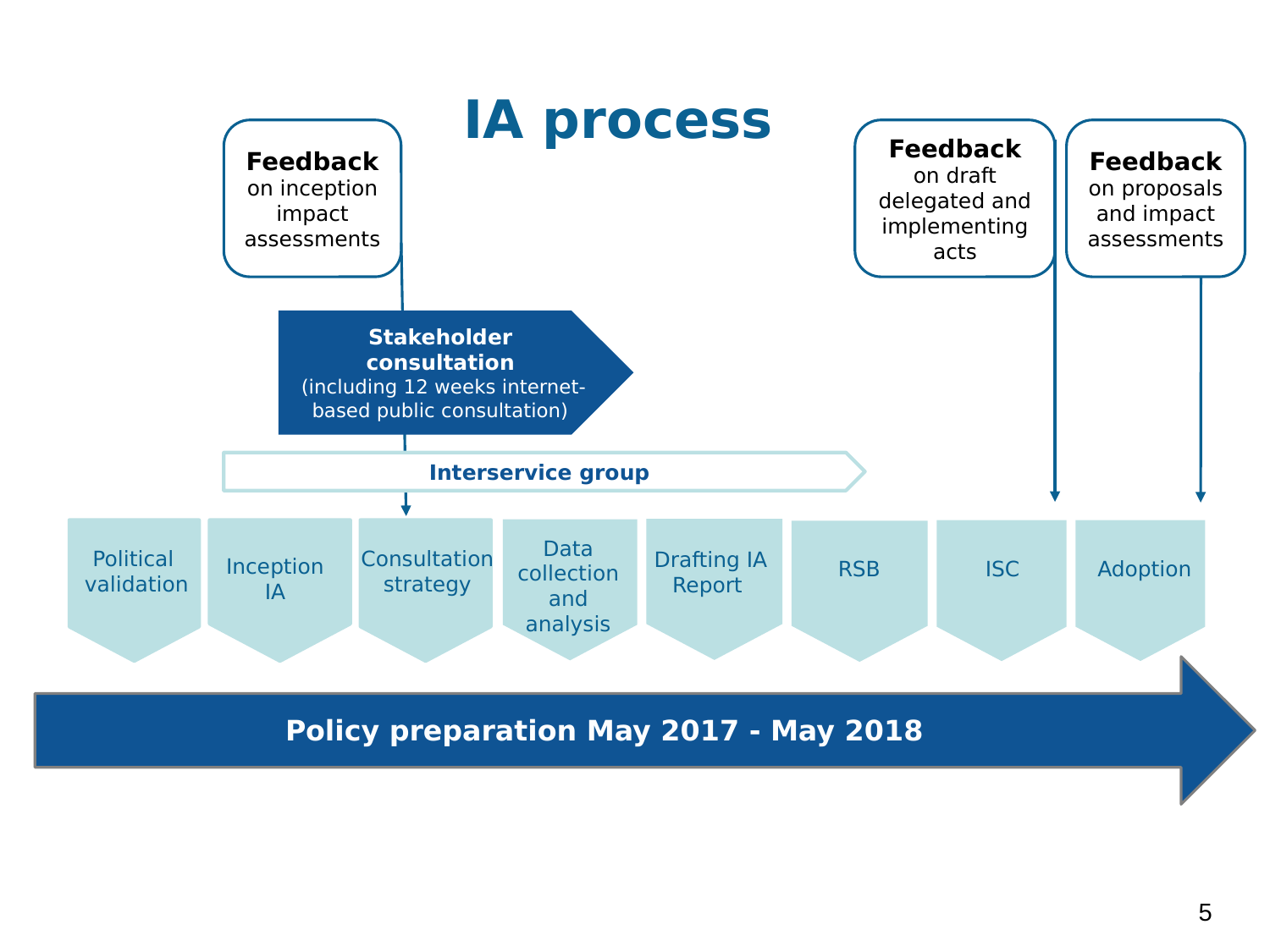

IA process
Feedback
on inception impact assessments
Feedback
on proposals and impact assessments
Stakeholder consultation
 (including 12 weeks internet-based public consultation)
Data collection and analysis

Political  validation
Consultation strategy
Drafting IA Report
Inception IA
Adoption
RSB
ISC

Policy preparation May 2017 - May 2018
Feedback
on draft delegated and implementing acts
Interservice group
5